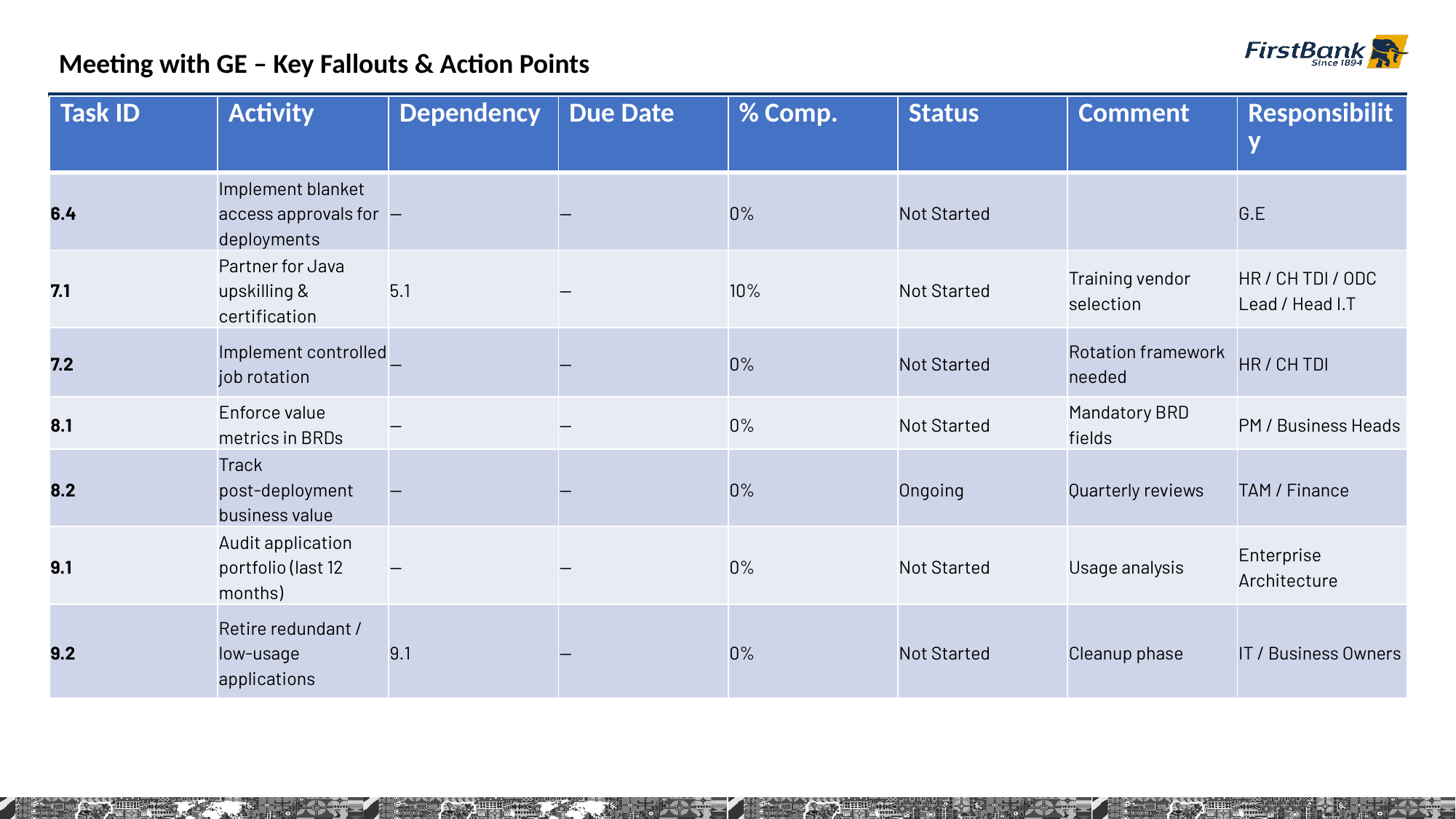

Meeting with GE – Key Fallouts & Action Points
| Task ID | Activity | Dependency | Due Date | % Comp. | Status | Comment | Responsibility |
| --- | --- | --- | --- | --- | --- | --- | --- |
| 6.4 | Implement blanket access approvals for deployments | — | — | 0% | Not Started |  | G.E |
| 7.1 | Partner for Java upskilling & certification | 5.1 | — | 10% | Not Started | Training vendor selection | HR / CH TDI / ODC Lead / Head I.T |
| 7.2 | Implement controlled job rotation | — | — | 0% | Not Started | Rotation framework needed | HR / CH TDI |
| 8.1 | Enforce value metrics in BRDs | — | — | 0% | Not Started | Mandatory BRD fields | PM / Business Heads |
| 8.2 | Track post‑deployment business value | — | — | 0% | Ongoing | Quarterly reviews | TAM / Finance |
| 9.1 | Audit application portfolio (last 12 months) | — | — | 0% | Not Started | Usage analysis | Enterprise Architecture |
| 9.2 | Retire redundant / low‑usage applications | 9.1 | — | 0% | Not Started | Cleanup phase | IT / Business Owners |